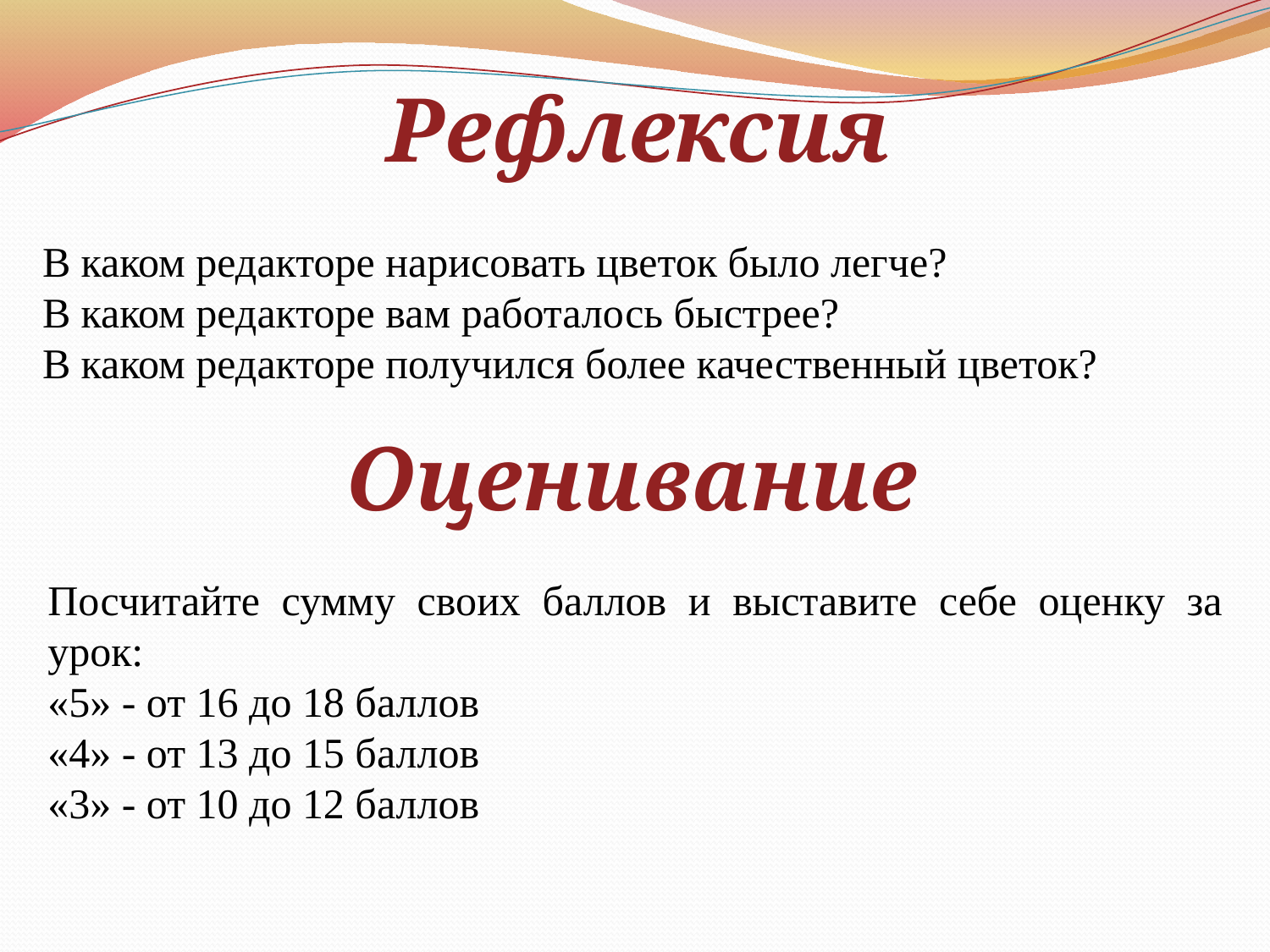

Рефлексия
В каком редакторе нарисовать цветок было легче?
В каком редакторе вам работалось быстрее?
В каком редакторе получился более качественный цветок?
Оценивание
Посчитайте сумму своих баллов и выставите себе оценку за урок:
«5» - от 16 до 18 баллов
«4» - от 13 до 15 баллов
«3» - от 10 до 12 баллов